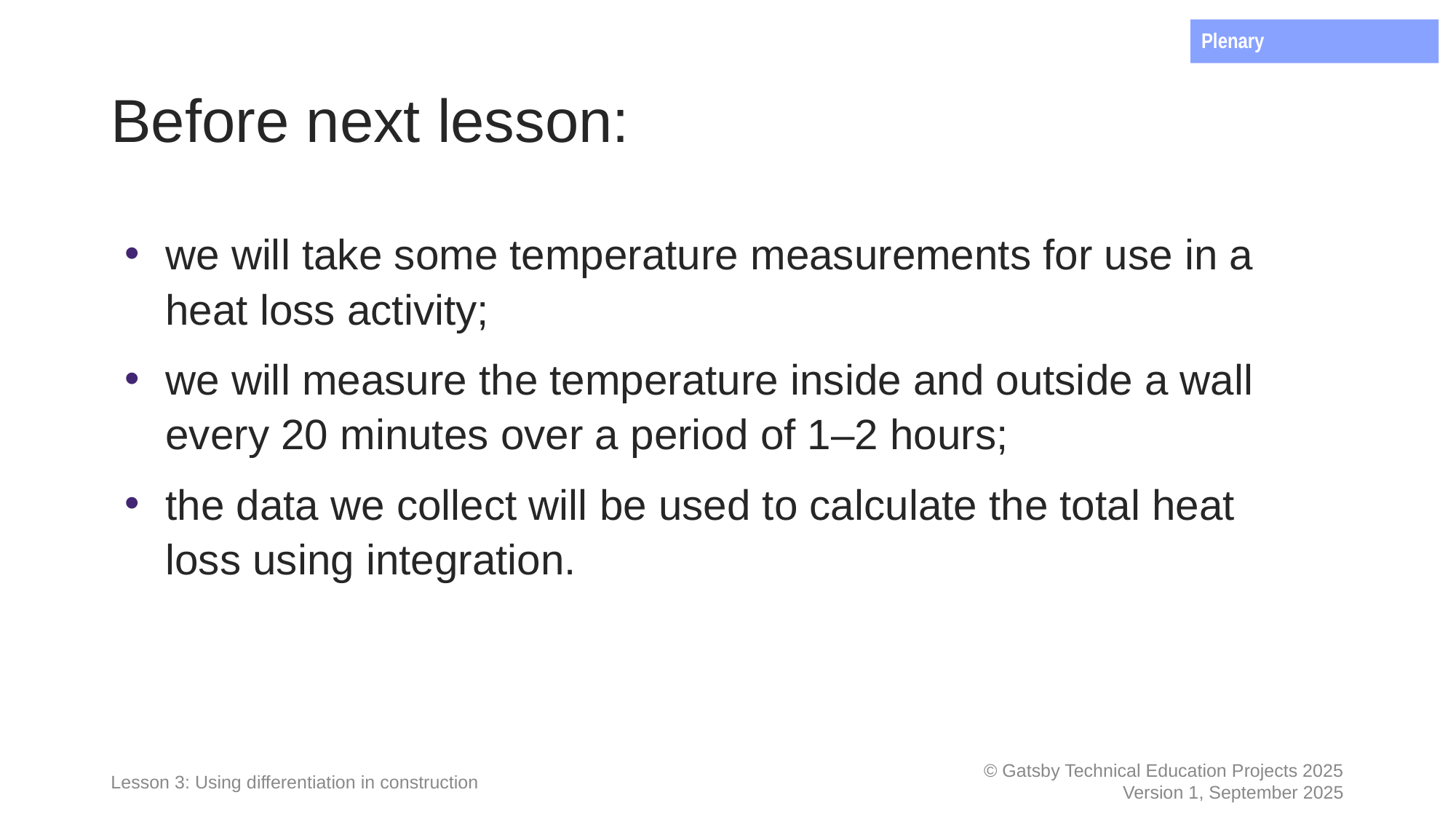

Plenary
# Before next lesson:
we will take some temperature measurements for use in a heat loss activity;
we will measure the temperature inside and outside a wall every 20 minutes over a period of 1–2 hours;
the data we collect will be used to calculate the total heat loss using integration.

Lesson 3: Using differentiation in construction